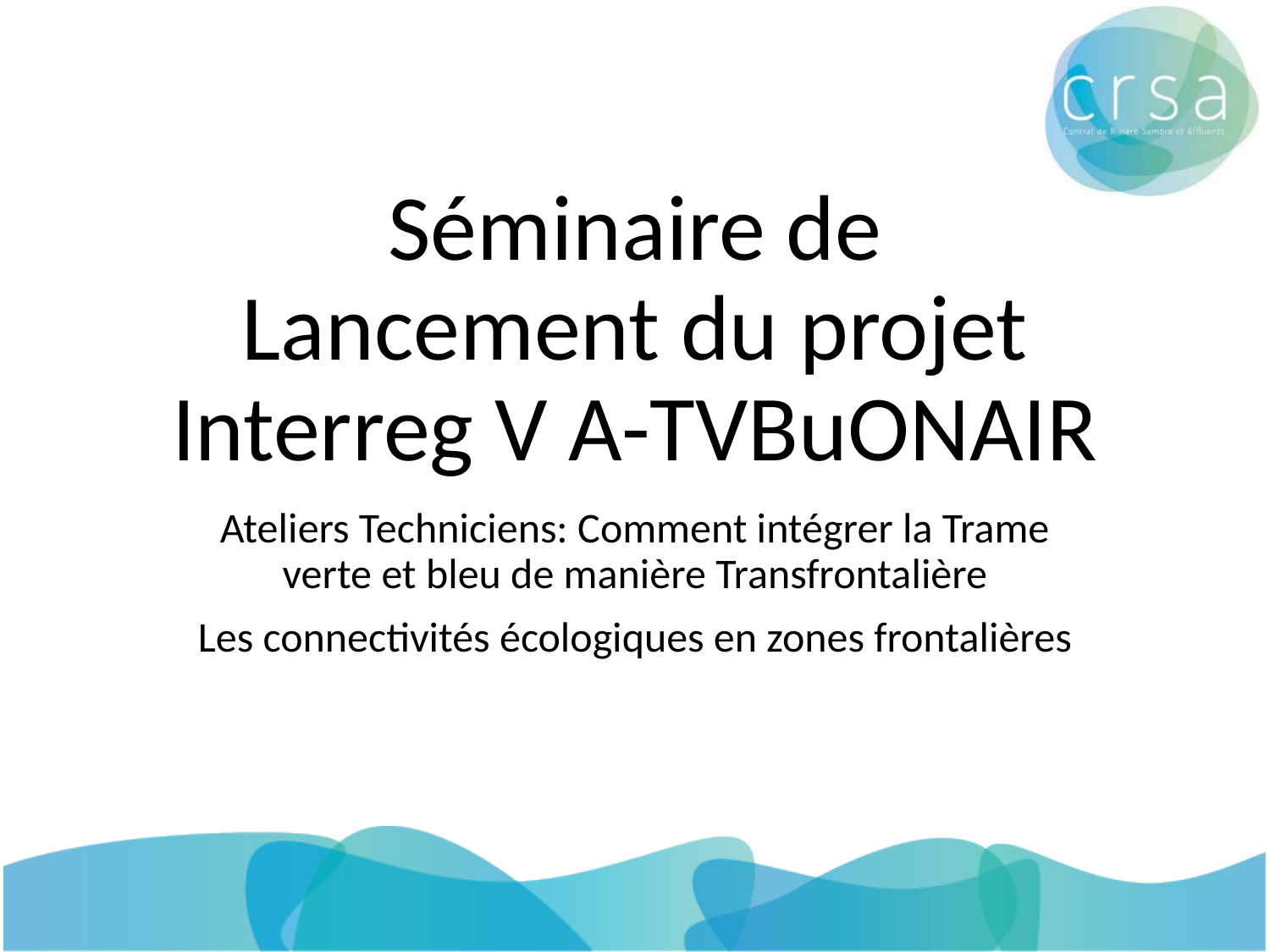

# Séminaire de Lancement du projet Interreg V A-TVBuONAIR
Ateliers Techniciens: Comment intégrer la Trame verte et bleu de manière Transfrontalière
Les connectivités écologiques en zones frontalières